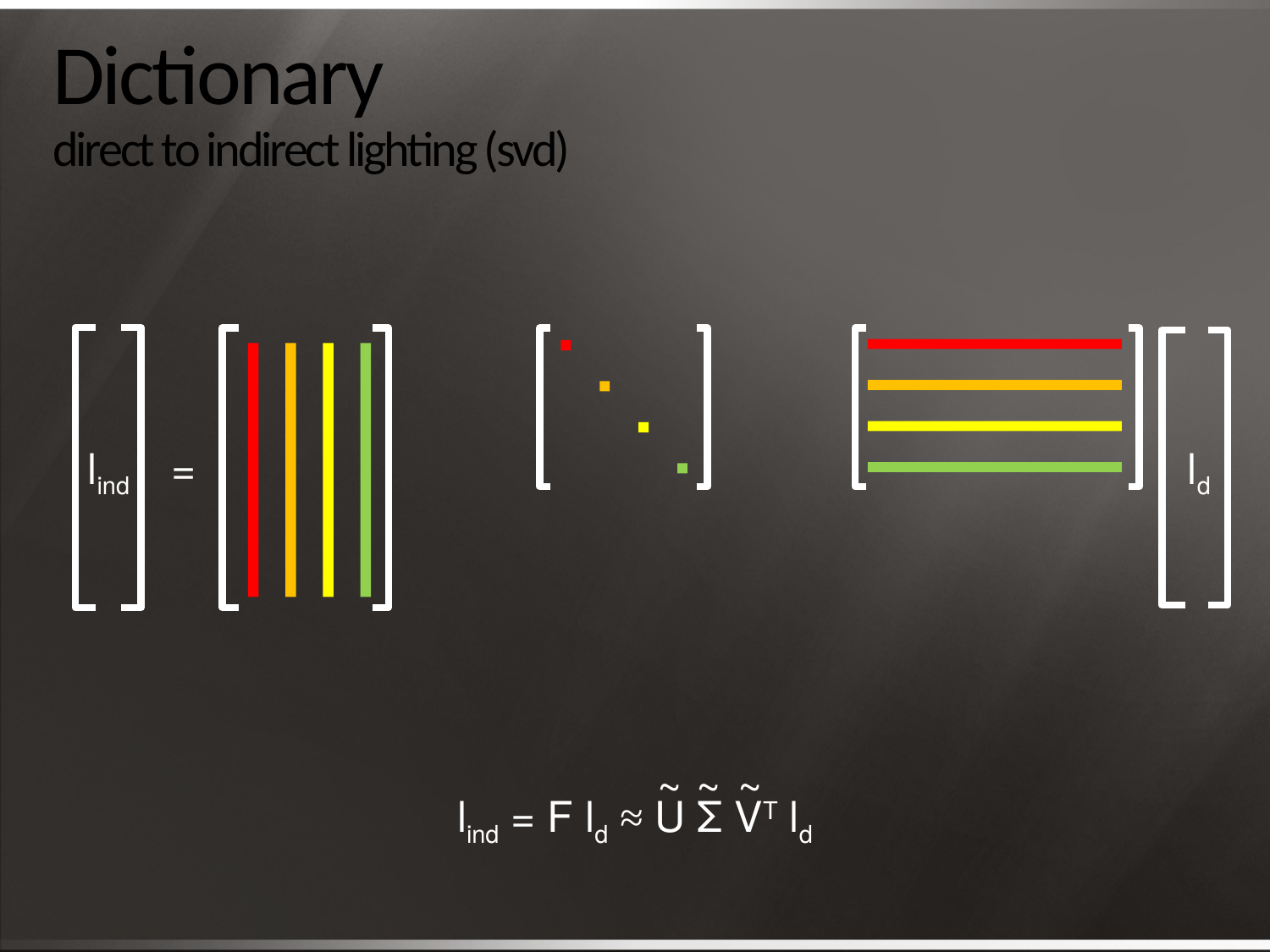

# Dictionary direct to indirect lighting (svd)

lind
=
ld

~
~
~
lind = F ld ≈ U Σ VT ld